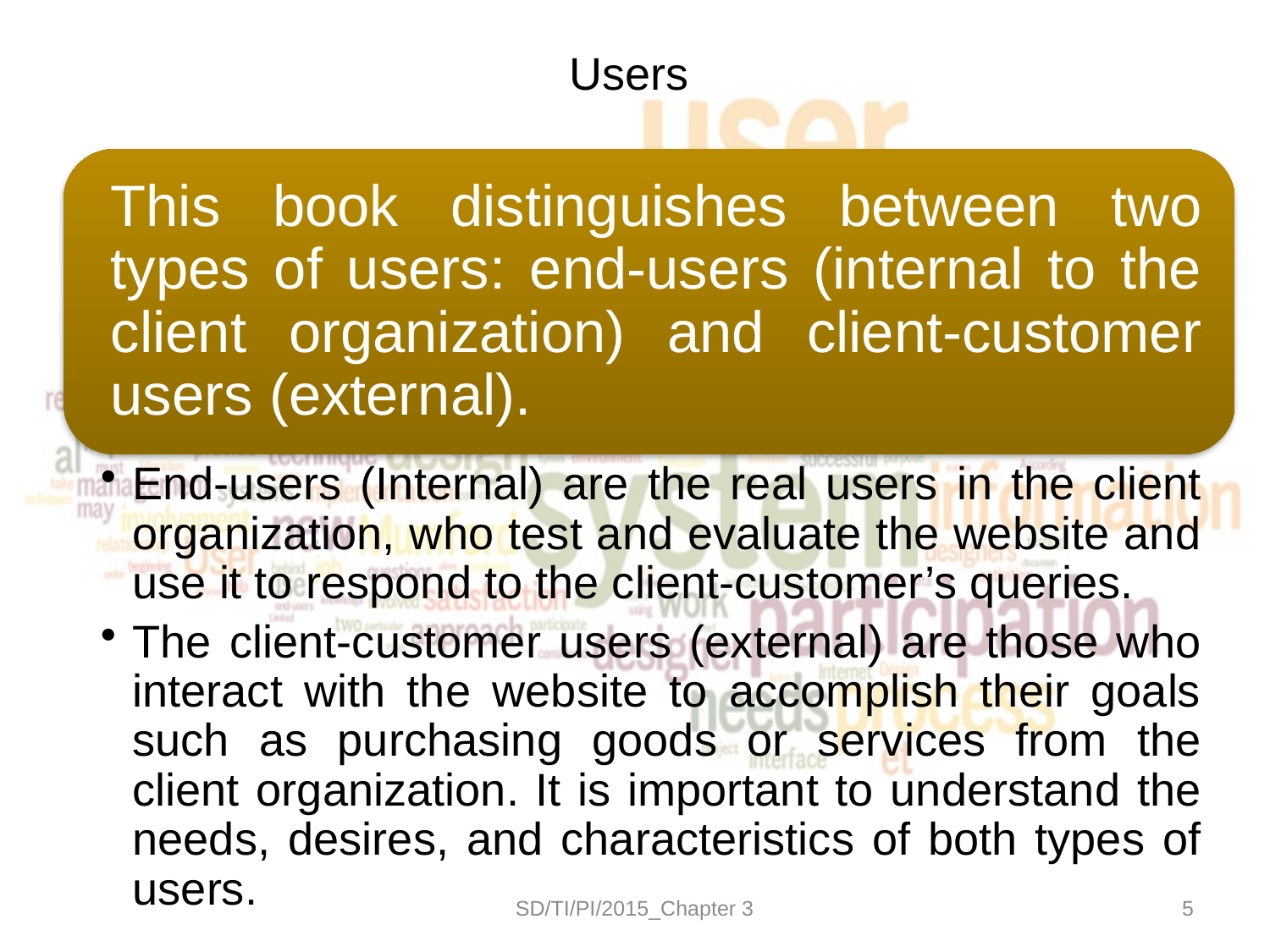

# Users
This book distinguishes between two types of users: end-users (internal to the client organization) and client-customer users (external).
End-users (Internal) are the real users in the client organization, who test and evaluate the website and use it to respond to the client-customer’s queries.
The client-customer users (external) are those who interact with the website to accomplish their goals such as purchasing goods or services from the client organization. It is important to understand the needs, desires, and characteristics of both types of users.
SD/TI/PI/2015_Chapter 3
5